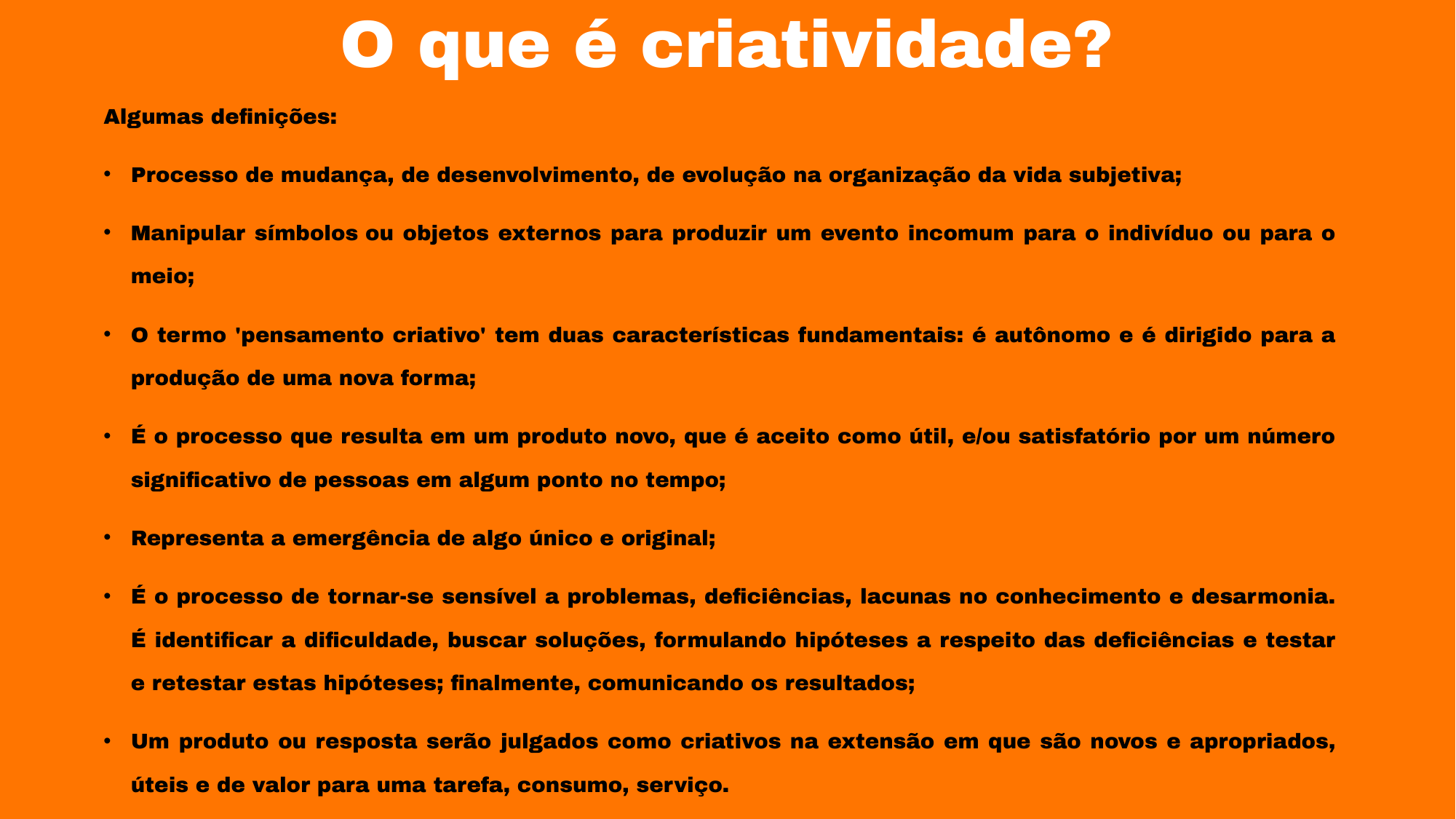

# O que é criatividade?
Algumas definições:
Processo de mudança, de desenvolvimento, de evolução na organização da vida subjetiva;
Manipular símbolos ou objetos externos para produzir um evento incomum para o indivíduo ou para o meio;
O termo 'pensamento criativo' tem duas características fundamentais: é autônomo e é dirigido para a produção de uma nova forma;
É o processo que resulta em um produto novo, que é aceito como útil, e/ou satisfatório por um número significativo de pessoas em algum ponto no tempo;
Representa a emergência de algo único e original;
É o processo de tornar-se sensível a problemas, deficiências, lacunas no conhecimento e desarmonia. É identificar a dificuldade, buscar soluções, formulando hipóteses a respeito das deficiências e testar e retestar estas hipóteses; finalmente, comunicando os resultados;
Um produto ou resposta serão julgados como criativos na extensão em que são novos e apropriados, úteis e de valor para uma tarefa, consumo, serviço.